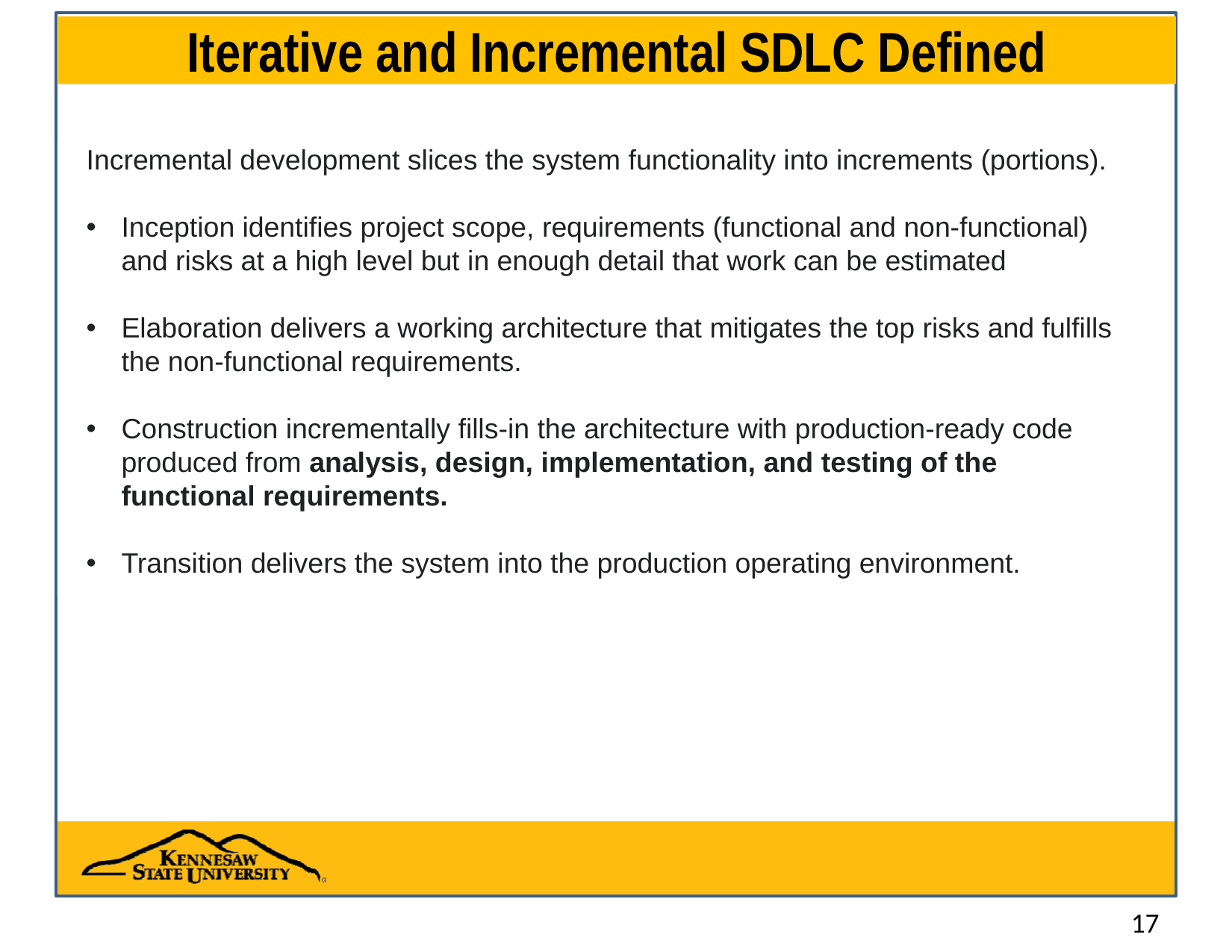

# Iterative and Incremental SDLC Defined
Incremental development slices the system functionality into increments (portions).

Inception identifies project scope, requirements (functional and non-functional) and risks at a high level but in enough detail that work can be estimated

Elaboration delivers a working architecture that mitigates the top risks and fulfills the non-functional requirements.

Construction incrementally fills-in the architecture with production-ready code produced from analysis, design, implementation, and testing of the functional requirements.

Transition delivers the system into the production operating environment.